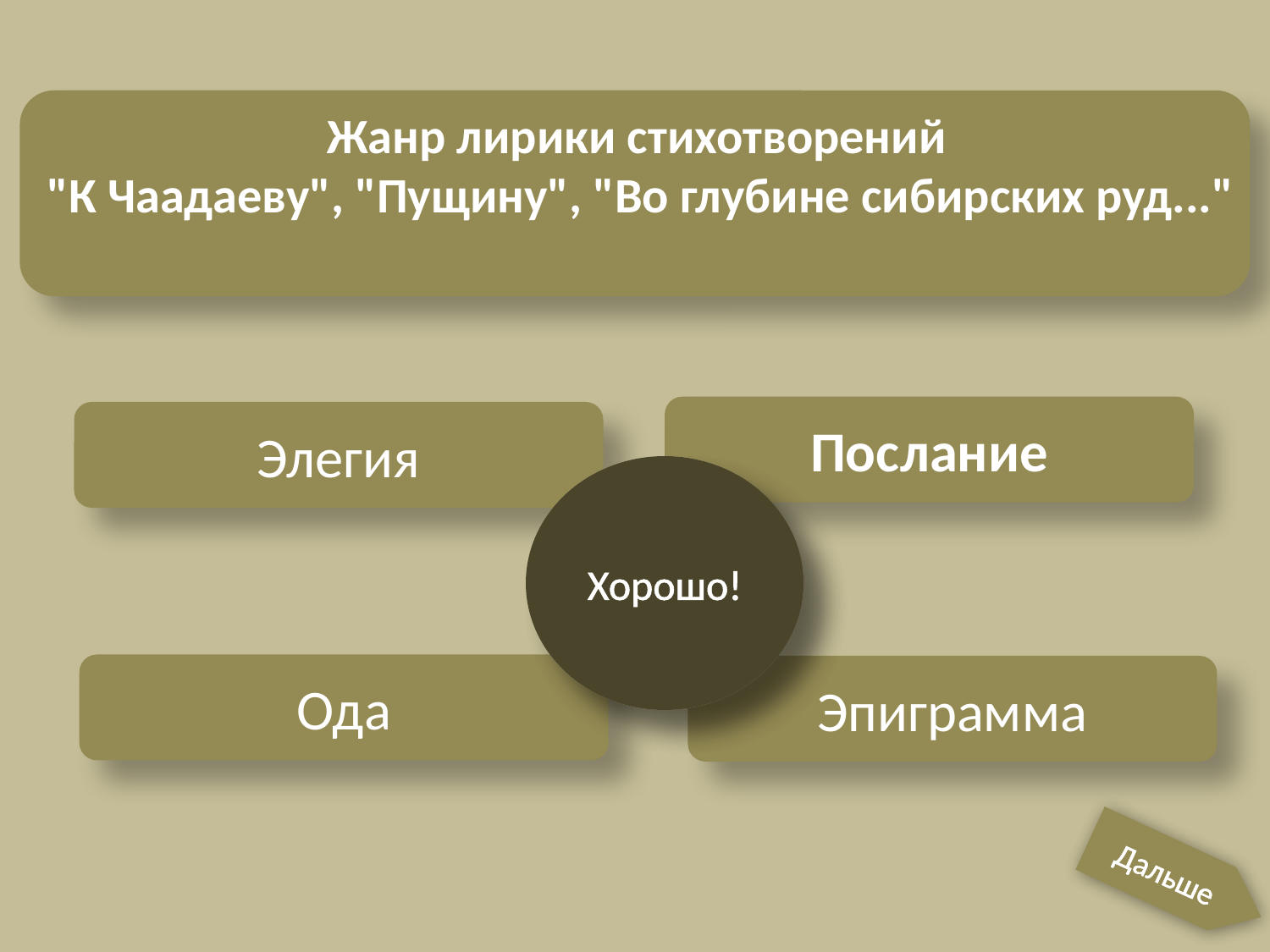

Жанр лирики стихотворений
 "К Чаадаеву", "Пущину", "Во глубине сибирских руд..."

Послание
Элегия
Подумай ещё!
Хорошо!
Ода
Эпиграмма
Дальше